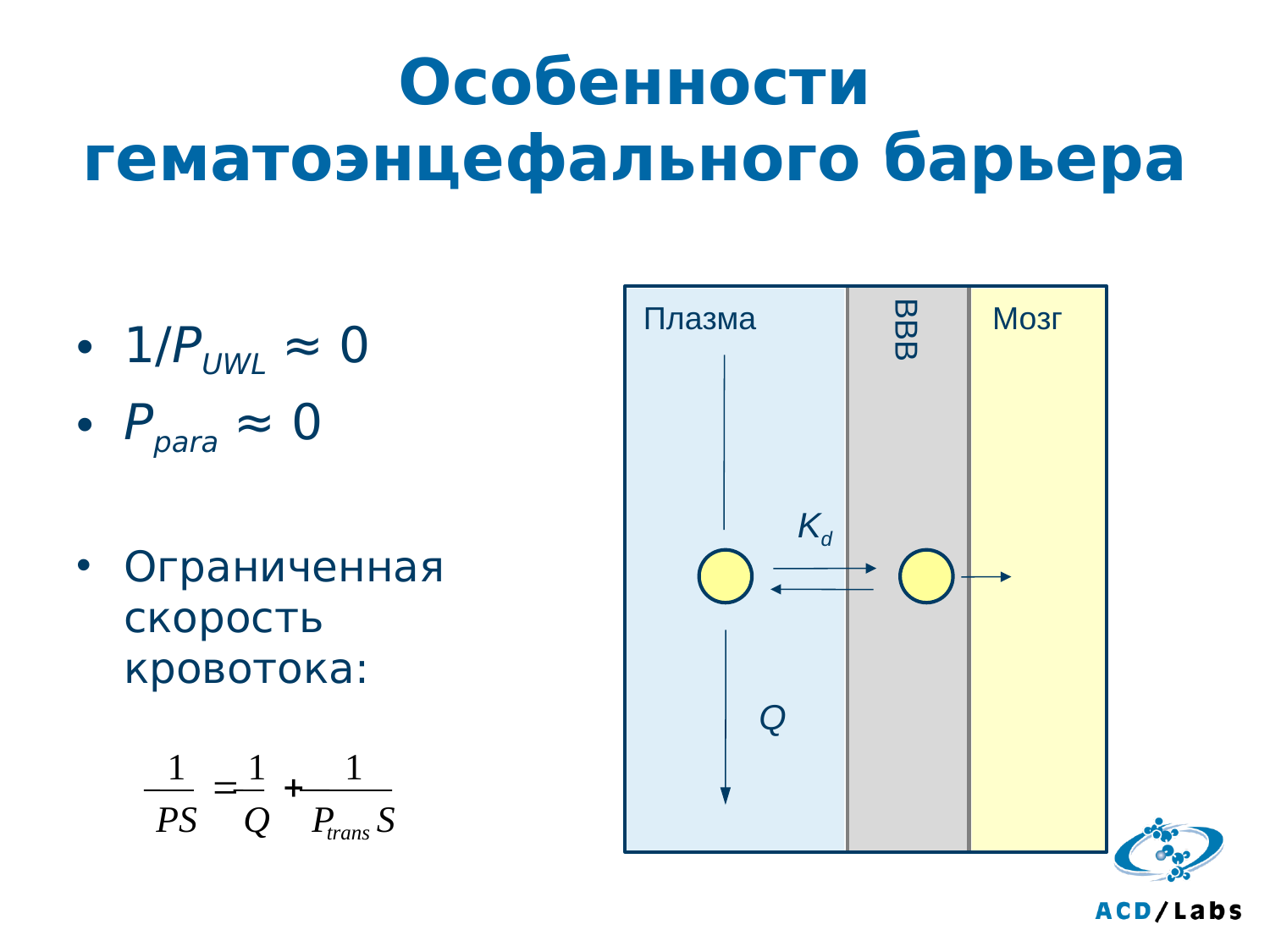

# Особенности гематоэнцефального барьера

Плазма
Мозг
1/PUWL ≈ 0
Ppara ≈ 0

Ограниченная скорость кровотока:

Kd
BBB

Q

1
1
1
=
+

PS
Q
P
S
trans